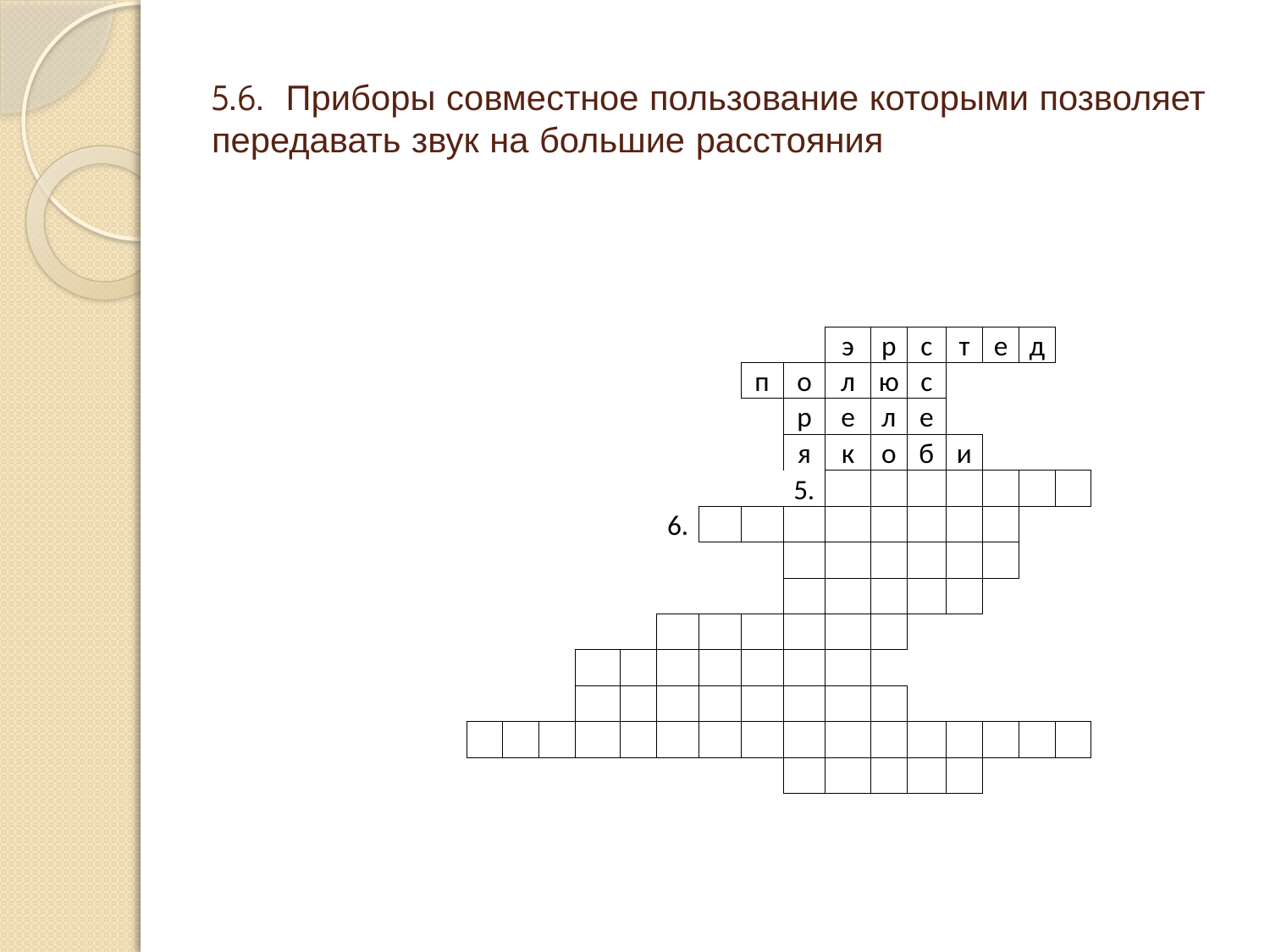

# 5.6.  Приборы совместное пользование которыми позволяет передавать звук на большие расстояния
|  |  |  |  |  |  |  |  |  |  |  |  |  |  |  |  |
| --- | --- | --- | --- | --- | --- | --- | --- | --- | --- | --- | --- | --- | --- | --- | --- |
|  |  |  |  |  |  |  |  |  | э | р | с | т | е | д |  |
|  |  |  |  |  |  |  | п | о | л | ю | с |  |  |  |  |
|  |  |  |  |  |  |  |  | р | е | л | е |  |  |  |  |
|  |  |  |  |  |  |  |  | я | к | о | б | и |  |  |  |
|  |  |  |  |  |  |  |  | 5. |  |  |  |  |  |  |  |
|  |  |  |  |  | 6. |  |  |  |  |  |  |  |  |  |  |
|  |  |  |  |  |  |  |  |  |  |  |  |  |  |  |  |
|  |  |  |  |  |  |  |  |  |  |  |  |  |  |  |  |
|  |  |  |  |  |  |  |  |  |  |  |  |  |  |  |  |
|  |  |  |  |  |  |  |  |  |  |  |  |  |  |  |  |
|  |  |  |  |  |  |  |  |  |  |  |  |  |  |  |  |
|  |  |  |  |  |  |  |  |  |  |  |  |  |  |  |  |
|  |  |  |  |  |  |  |  |  |  |  |  |  |  |  |  |